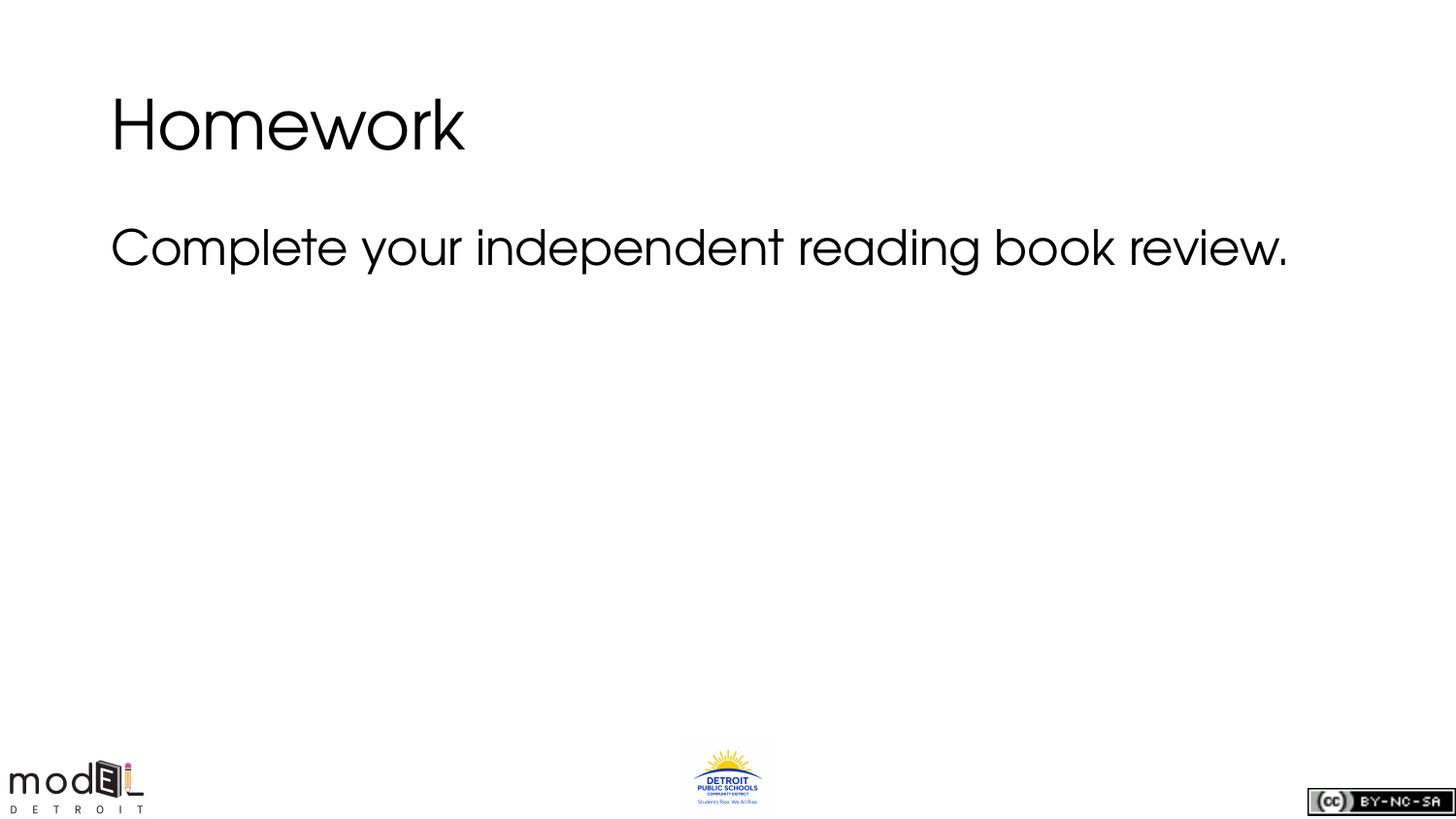

# Homework
Complete your independent reading book review.